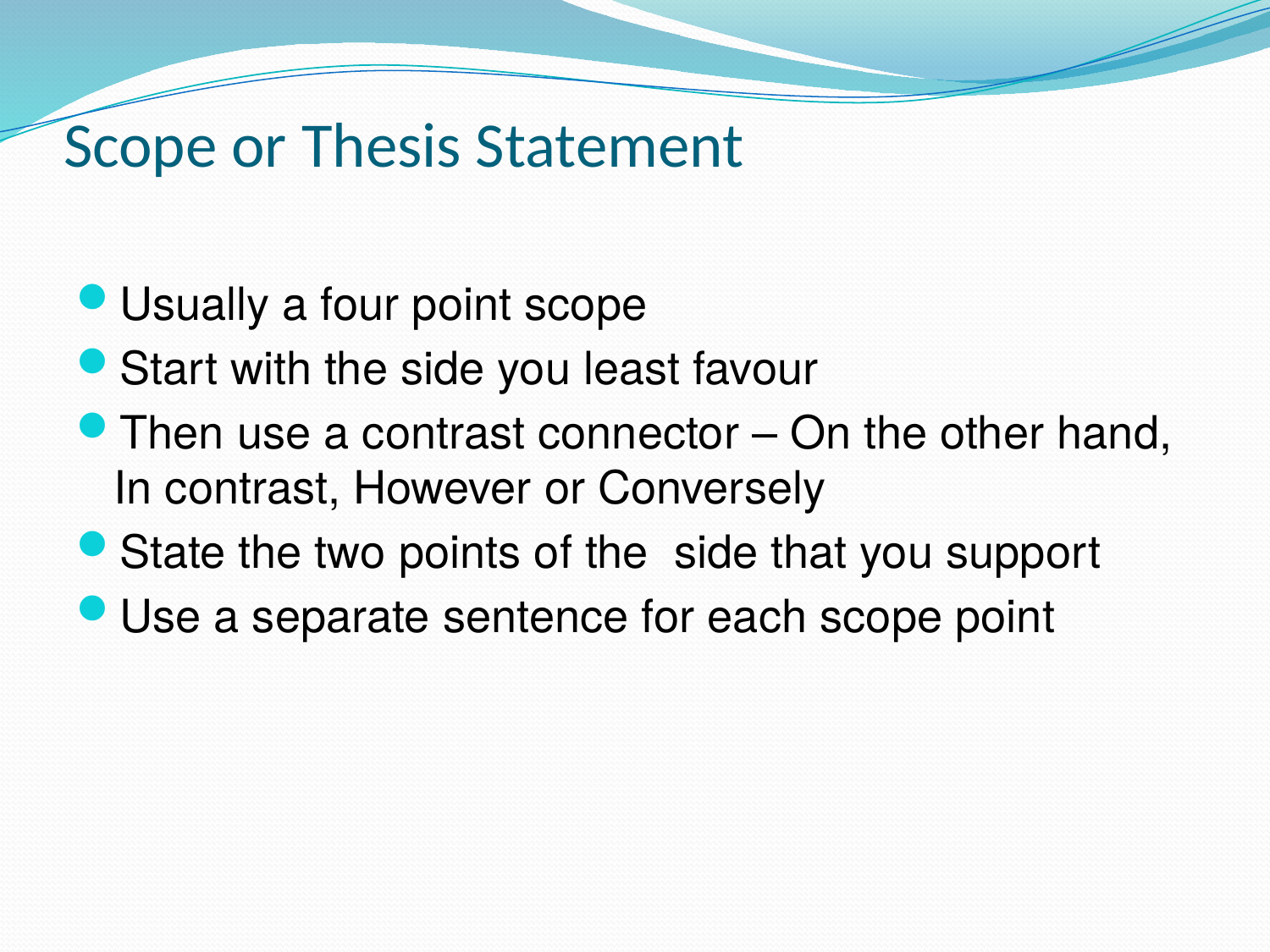

# Scope or Thesis Statement
Usually a four point scope
Start with the side you least favour
Then use a contrast connector – On the other hand, In contrast, However or Conversely
State the two points of the  side that you support
Use a separate sentence for each scope point